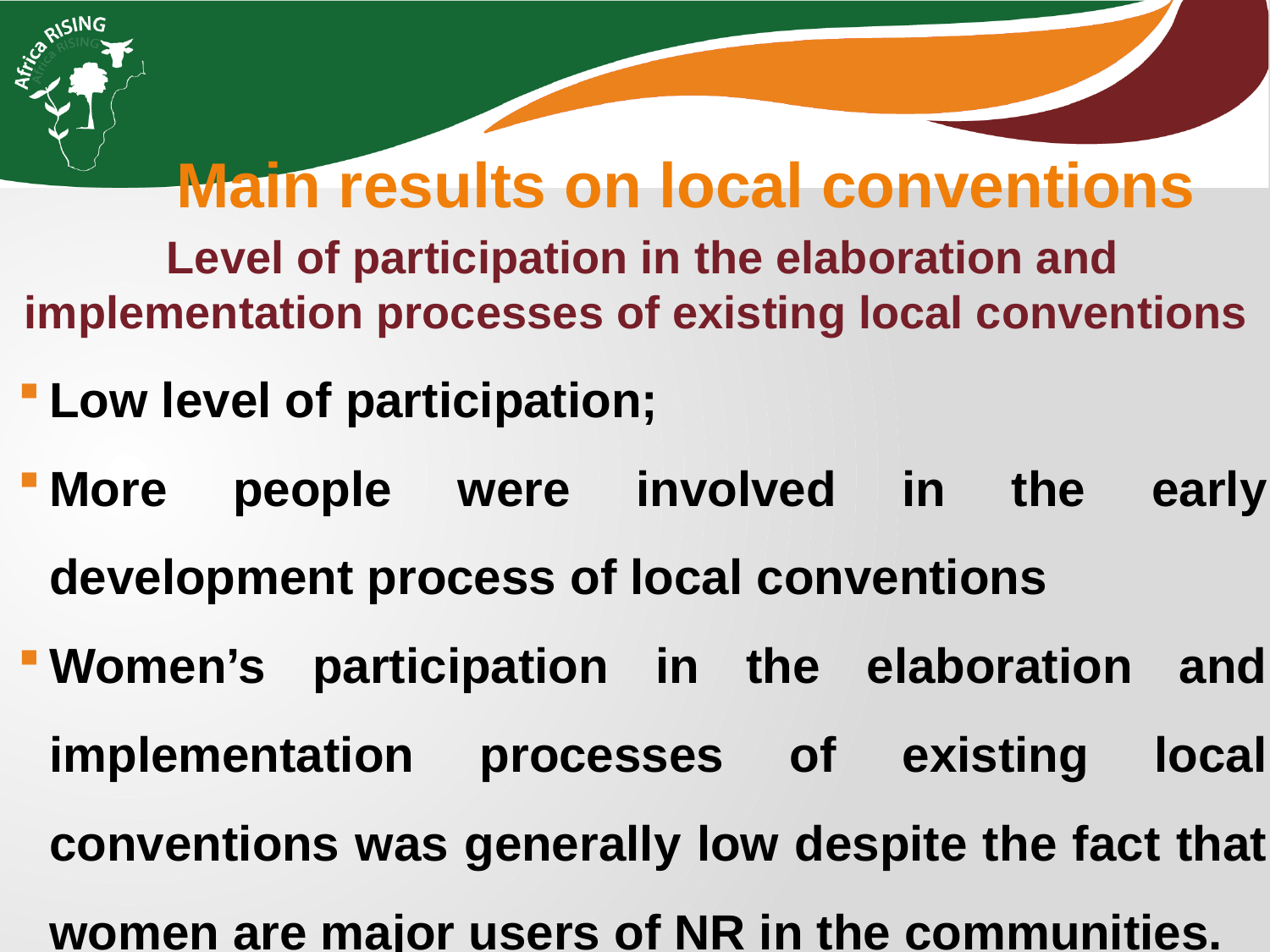

Main results on local conventions
Level of participation in the elaboration and implementation processes of existing local conventions
Low level of participation;
More people were involved in the early development process of local conventions
Women’s participation in the elaboration and implementation processes of existing local conventions was generally low despite the fact that women are major users of NR in the communities.